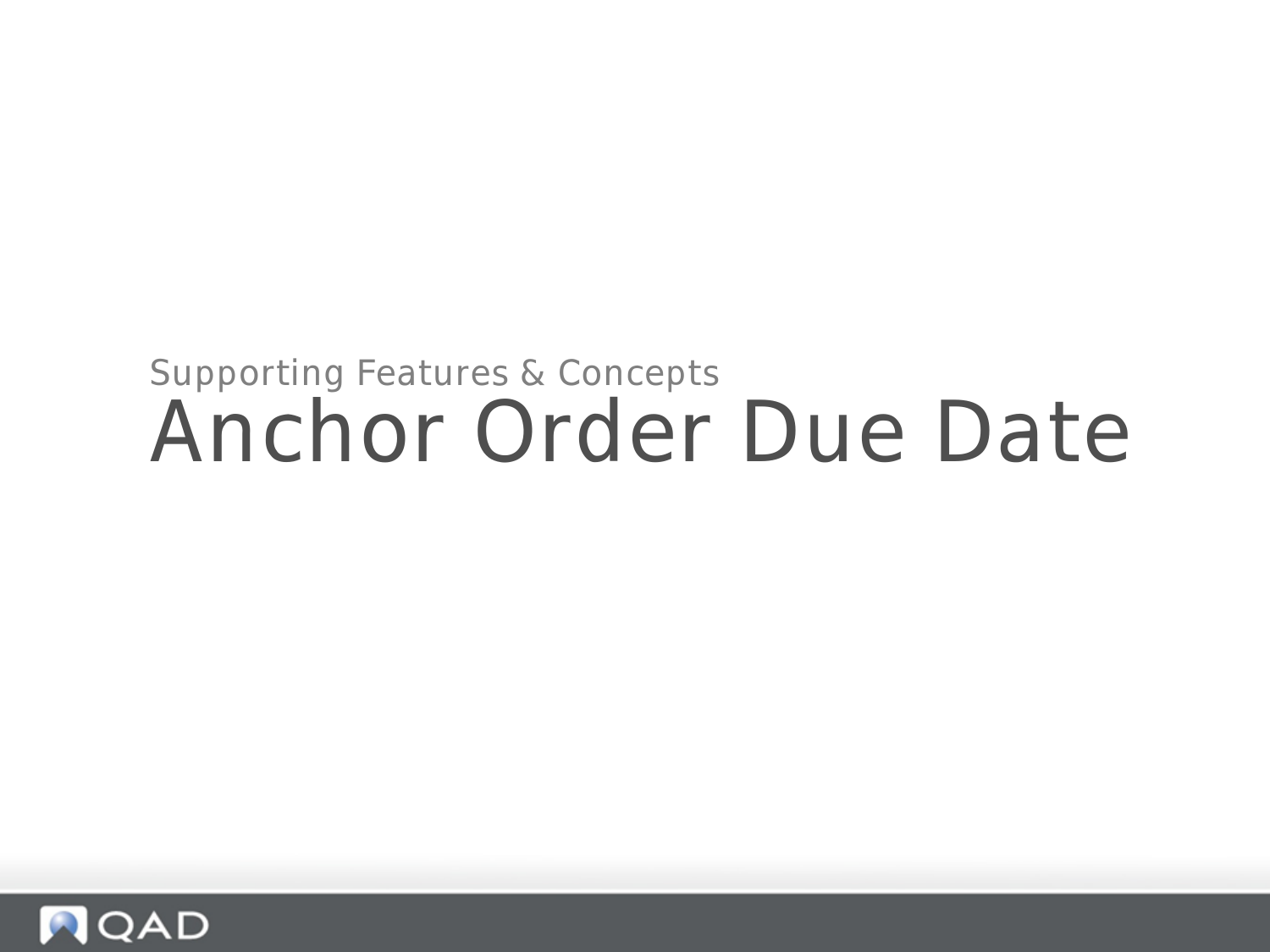

Supporting Features & Concepts
 Anchor Order Due Date